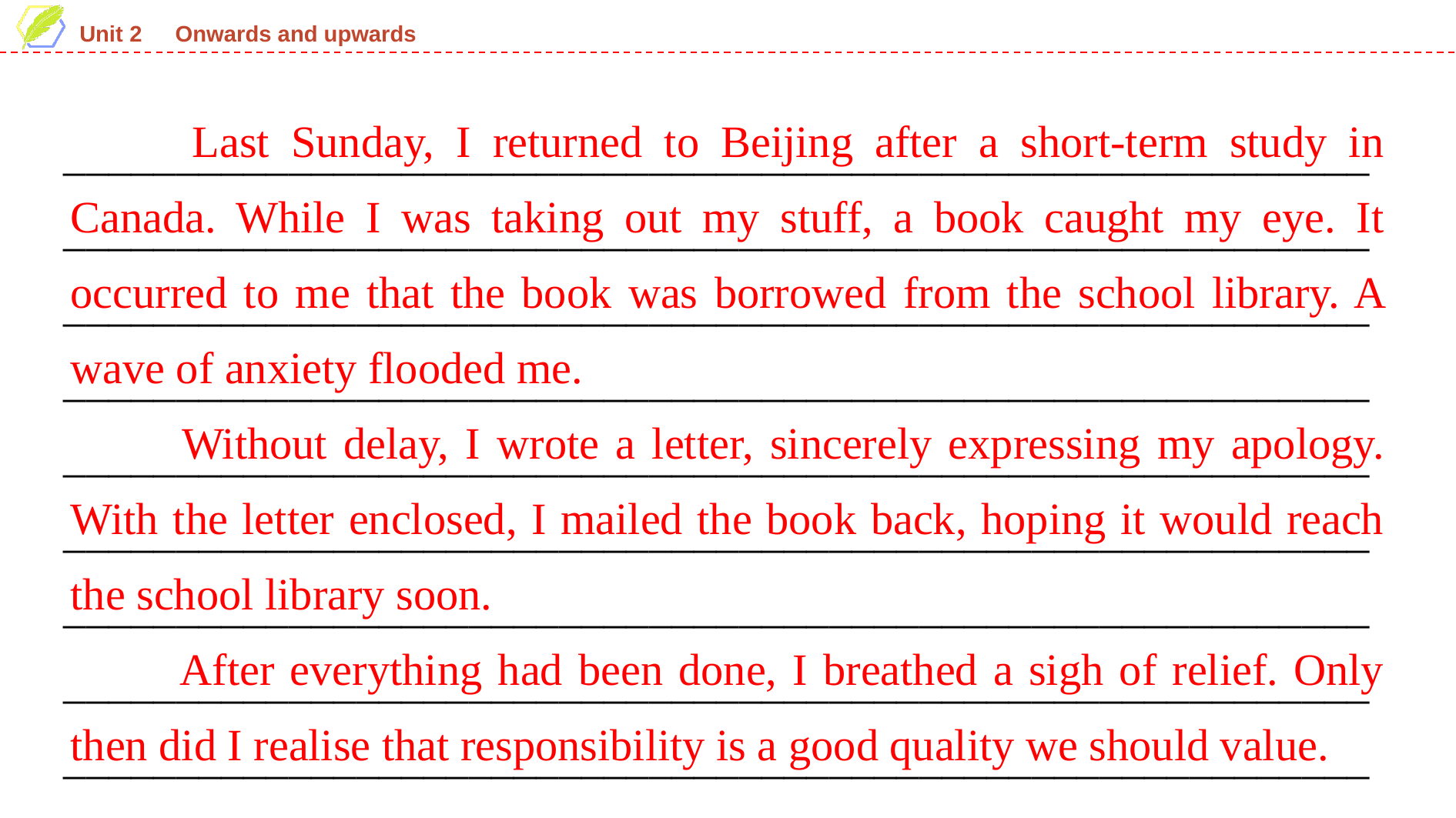

Last Sunday, I returned to Beijing after a short-term study in Canada. While I was taking out my stuff, a book caught my eye. It occurred to me that the book was borrowed from the school library. A wave of anxiety flooded me.
　　Without delay, I wrote a letter, sincerely expressing my apology. With the letter enclosed, I mailed the book back, hoping it would reach the school library soon.
　　After everything had been done, I breathed a sigh of relief. Only then did I realise that responsibility is a good quality we should value.
___________________________________________________________________________________________________________________________________________________________________________________________________________________________________________________________________________________________________________________________________________________________________________________________________________________________________________________________________________________________________________________________________________________